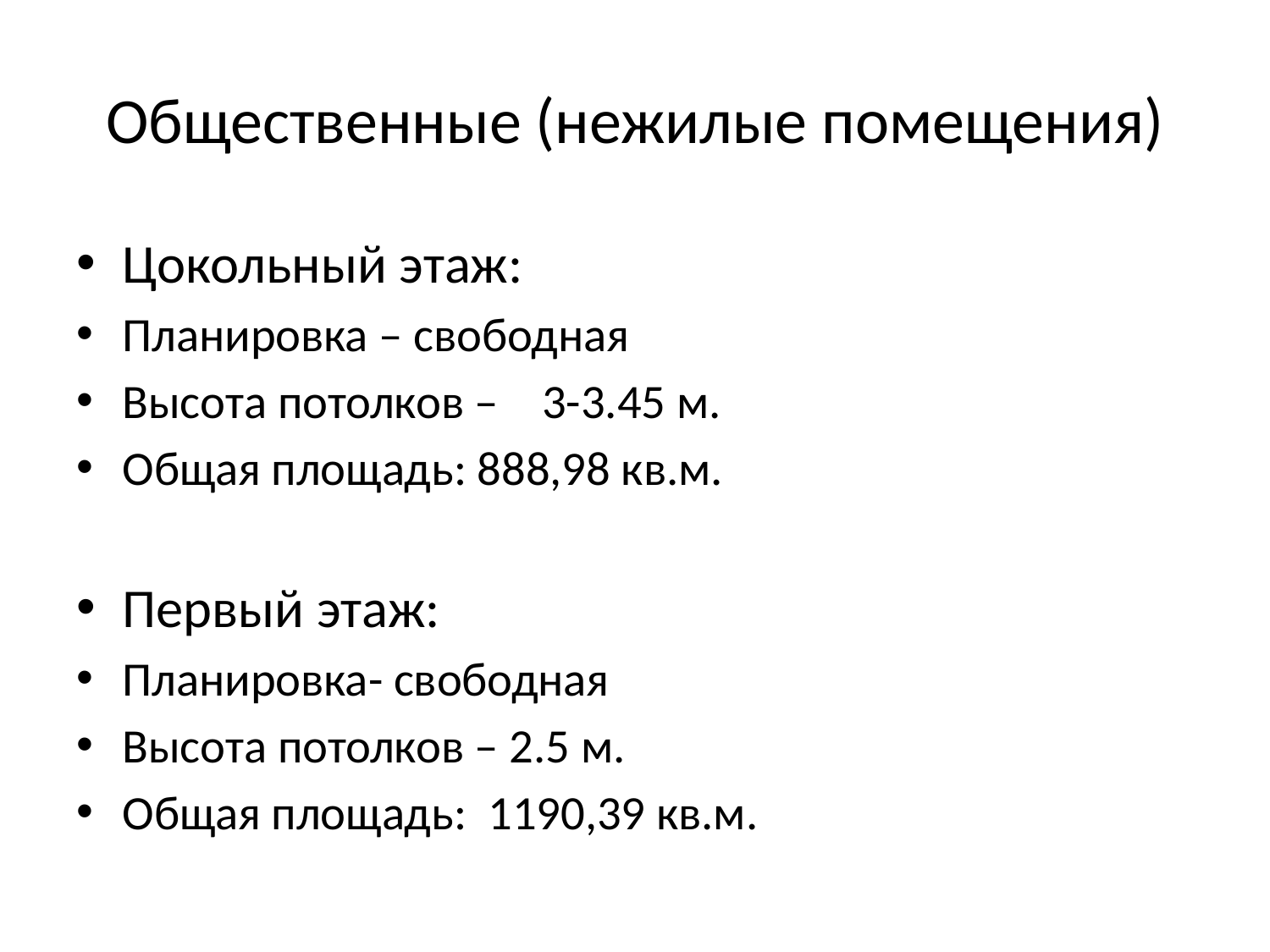

# Общественные (нежилые помещения)
Цокольный этаж:
Планировка – свободная
Высота потолков –    3-3.45 м.
Общая площадь: 888,98 кв.м.

Первый этаж:
Планировка- свободная
Высота потолков – 2.5 м.
Общая площадь:  1190,39 кв.м.